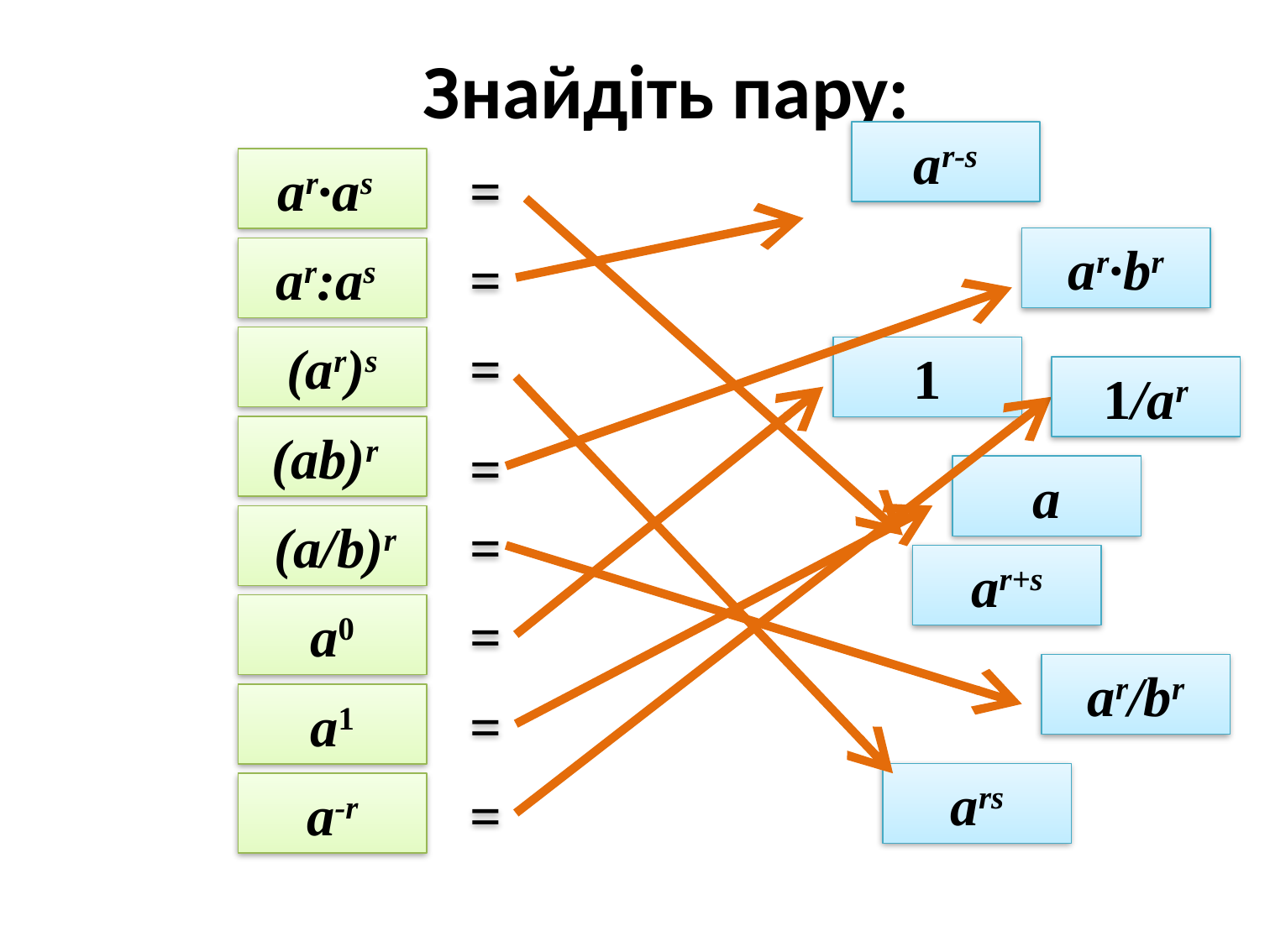

# Знайдіть пару:
ar-s
=
ar∙as
ar∙br
ar:as
=
(ar)s
=
1
1/ar
(ab)r
=
а
 (а/b)r
=
ar+s
a0
=
аr/br
а1
=
ars
a-r
=